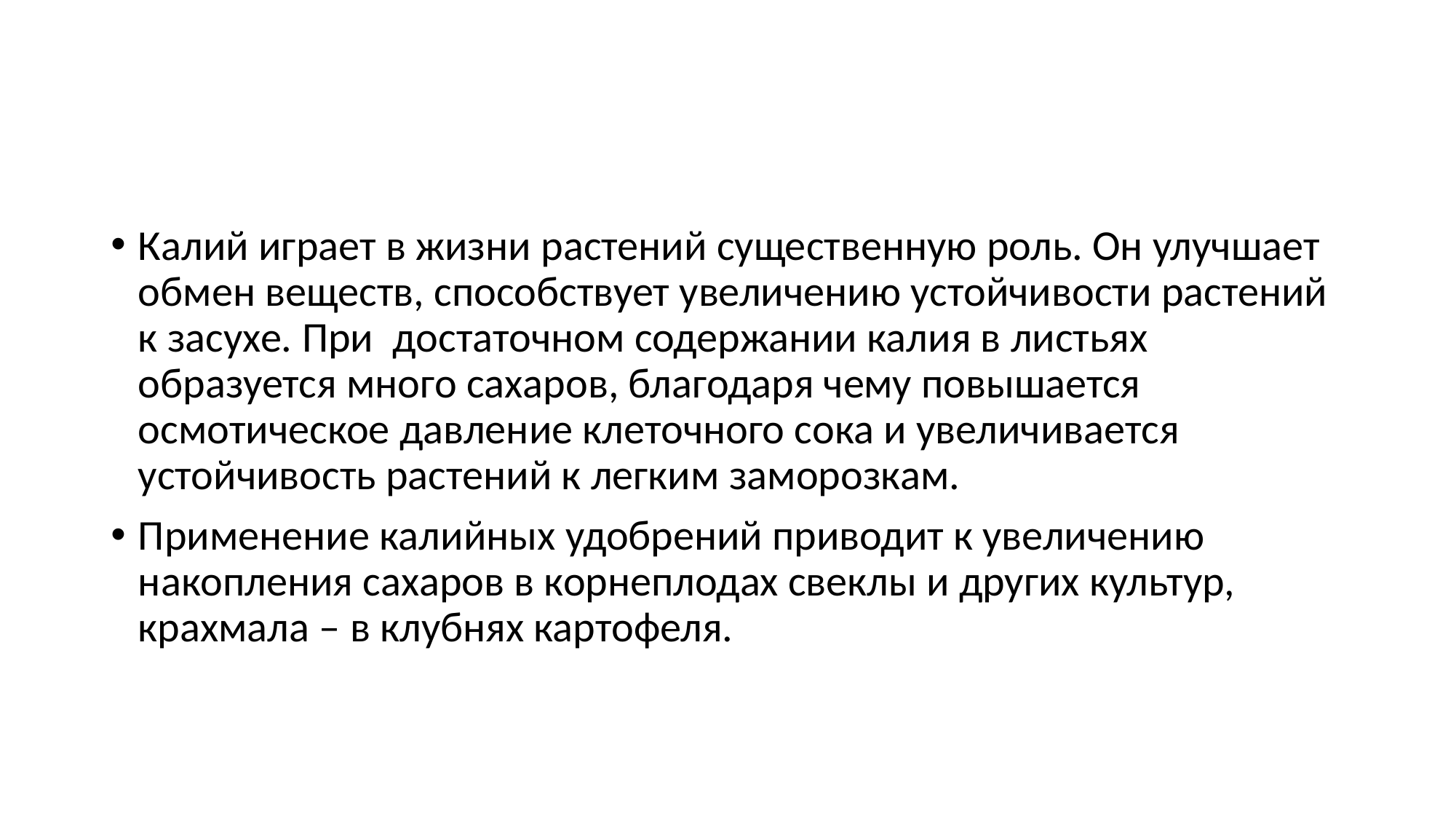

Калий играет в жизни растений существенную роль. Он улучшает обмен веществ, способствует увеличению устойчивости растений к засухе. При  достаточном содержании калия в листьях образуется много сахаров, благодаря чему повышается осмотическое давление клеточного сока и увеличивается устойчивость растений к легким заморозкам.
Применение калийных удобрений приводит к увеличению накопления сахаров в корнеплодах свеклы и других культур, крахмала – в клубнях картофеля.